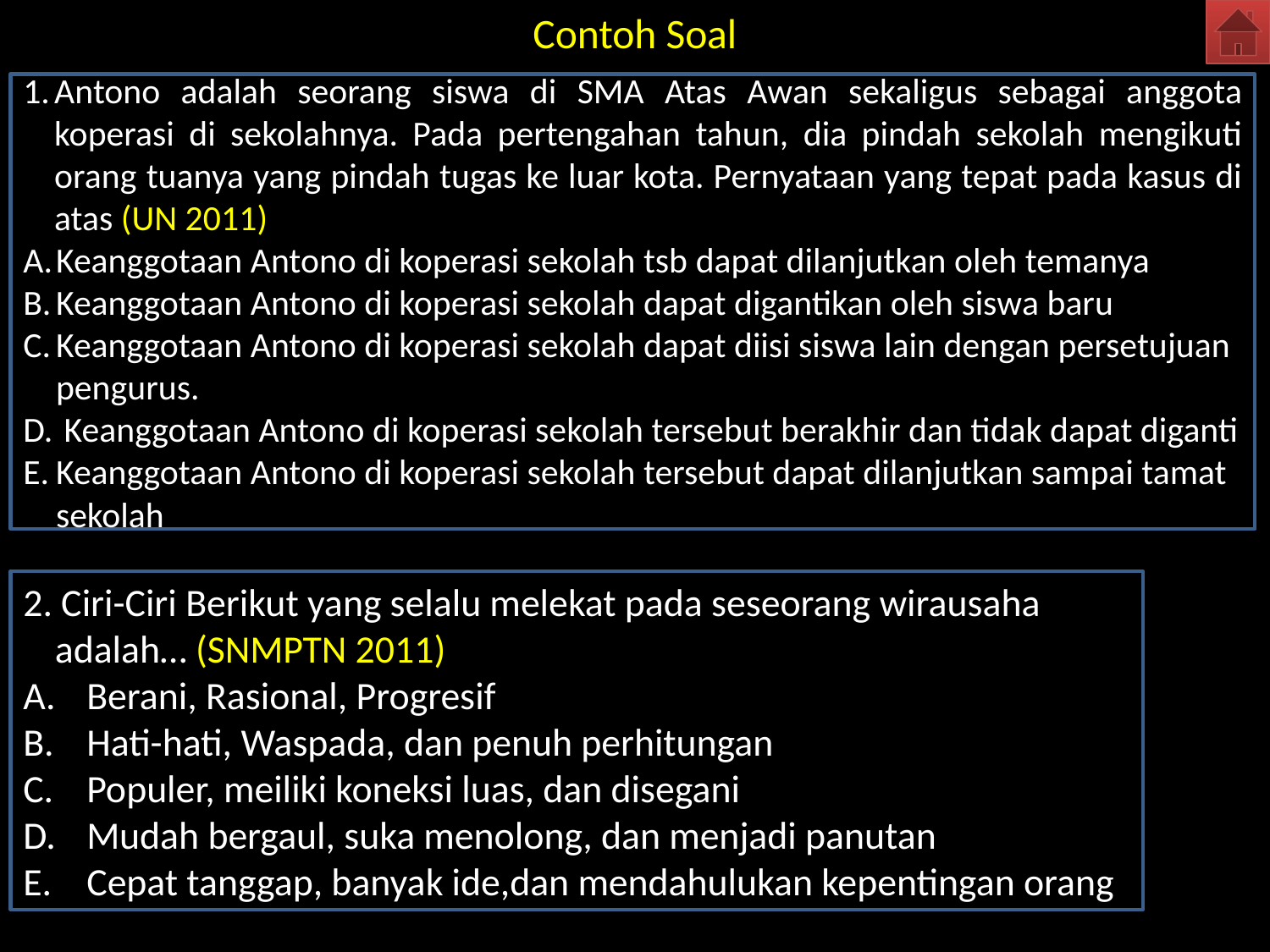

# Contoh Soal

Antono adalah seorang siswa di SMA Atas Awan sekaligus sebagai anggota koperasi di sekolahnya. Pada pertengahan tahun, dia pindah sekolah mengikuti orang tuanya yang pindah tugas ke luar kota. Pernyataan yang tepat pada kasus di atas (UN 2011)
Keanggotaan Antono di koperasi sekolah tsb dapat dilanjutkan oleh temanya
Keanggotaan Antono di koperasi sekolah dapat digantikan oleh siswa baru
Keanggotaan Antono di koperasi sekolah dapat diisi siswa lain dengan persetujuan pengurus.
 Keanggotaan Antono di koperasi sekolah tersebut berakhir dan tidak dapat diganti
Keanggotaan Antono di koperasi sekolah tersebut dapat dilanjutkan sampai tamat sekolah
2. Ciri-Ciri Berikut yang selalu melekat pada seseorang wirausaha adalah… (SNMPTN 2011)
Berani, Rasional, Progresif
Hati-hati, Waspada, dan penuh perhitungan
Populer, meiliki koneksi luas, dan disegani
Mudah bergaul, suka menolong, dan menjadi panutan
Cepat tanggap, banyak ide,dan mendahulukan kepentingan orang
3. Ditinjau berdasarkan status badan hukumnya  BUMN yang ada dan beroperasi di indonesia saat ini berbentuk (OSN Ekonomi Tingkat Nasional 2006)
Perum dan Persero
Perjan dan Persero
BUMN dan BUMD
Persero dan PT Terbuka (Tbk)
BUMN keuangan dan BUMN non keuangan